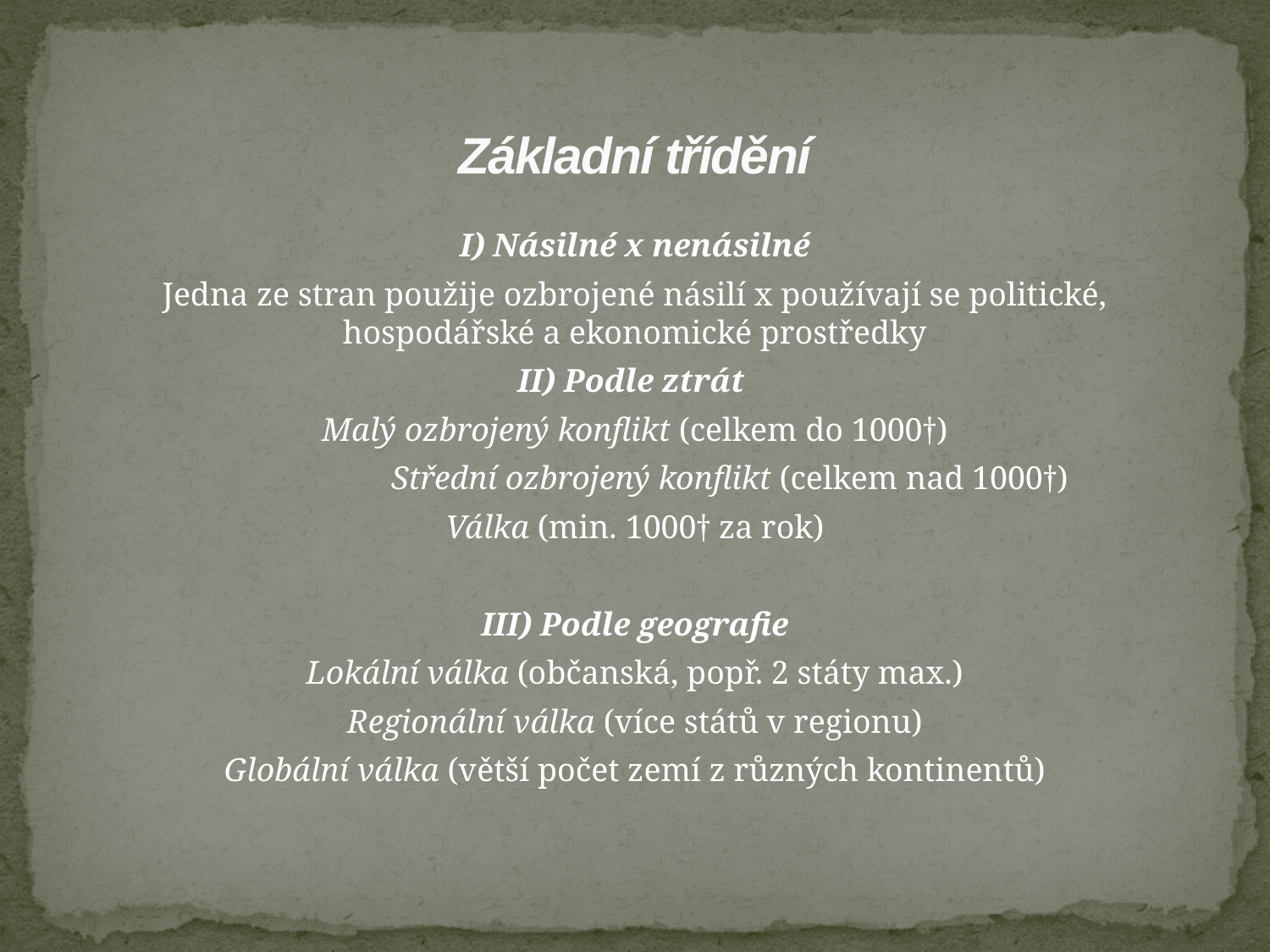

# Základní třídění
I) Násilné x nenásilné
Jedna ze stran použije ozbrojené násilí x používají se politické, hospodářské a ekonomické prostředky
II) Podle ztrát
Malý ozbrojený konflikt (celkem do 1000†)
                       Střední ozbrojený konflikt (celkem nad 1000†)
Válka (min. 1000† za rok)

III) Podle geografie
Lokální válka (občanská, popř. 2 státy max.)
Regionální válka (více států v regionu)
Globální válka (větší počet zemí z různých kontinentů)